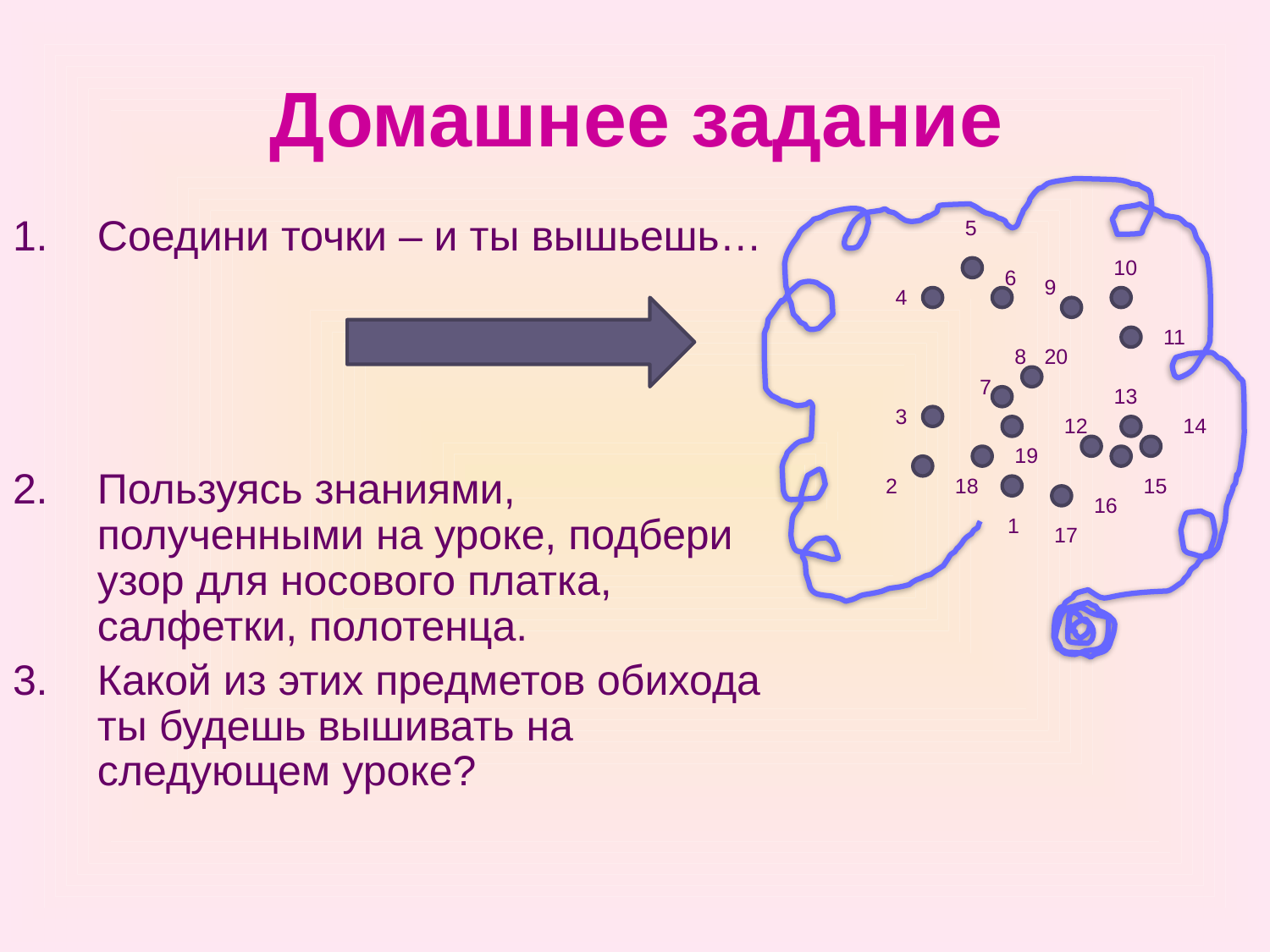

Домашнее задание

Соедини точки – и ты вышьешь…

Пользуясь знаниями, полученными на уроке, подбери узор для носового платка, салфетки, полотенца.
Какой из этих предметов обихода ты будешь вышивать на следующем уроке?

5
10

6
9
4

11
8
20
7
13
3
12
14
19
2
18
15
16
1
17